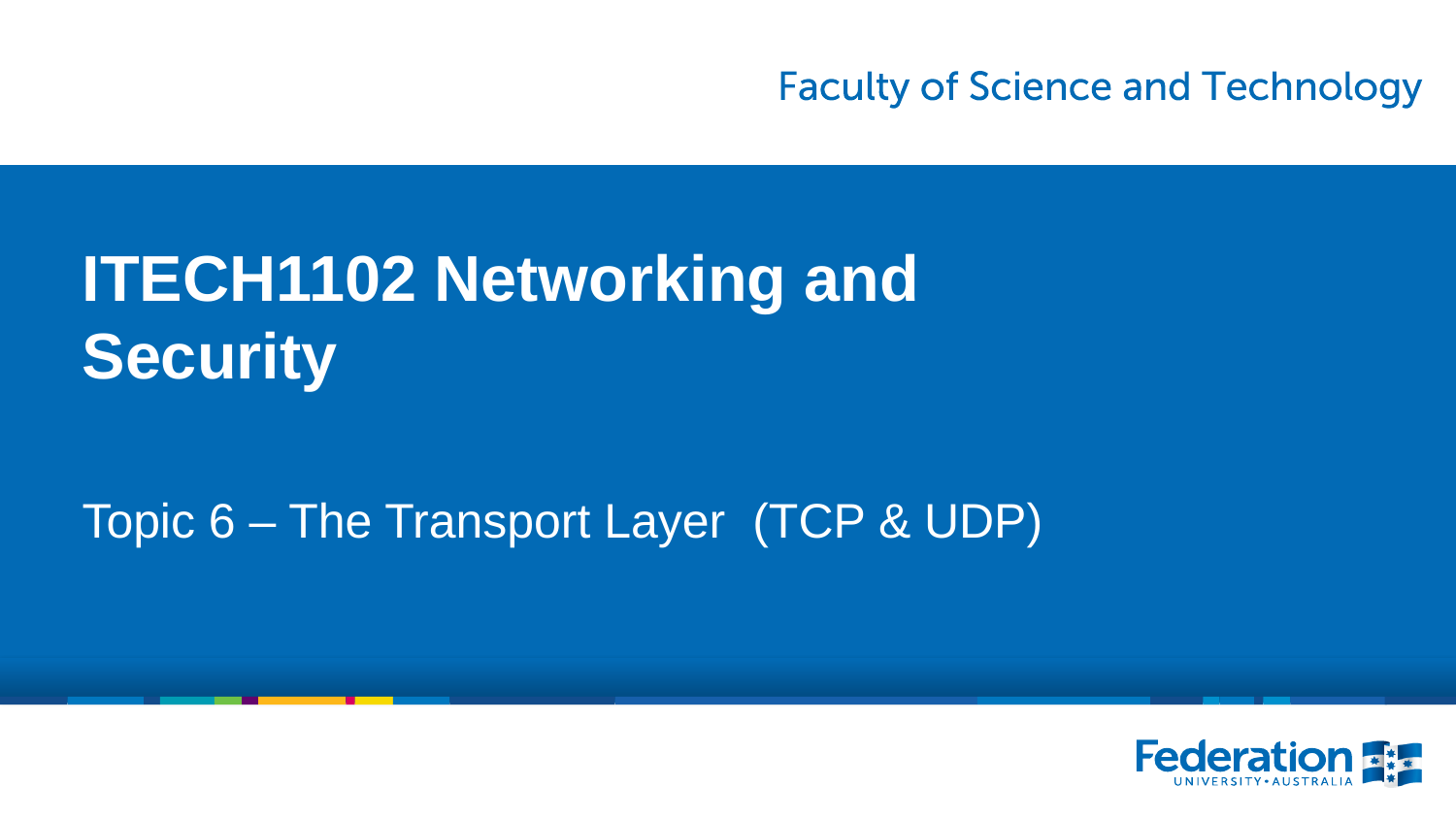

# ITECH1102 Networking and Security
Topic 6 – The Transport Layer  (TCP & UDP)